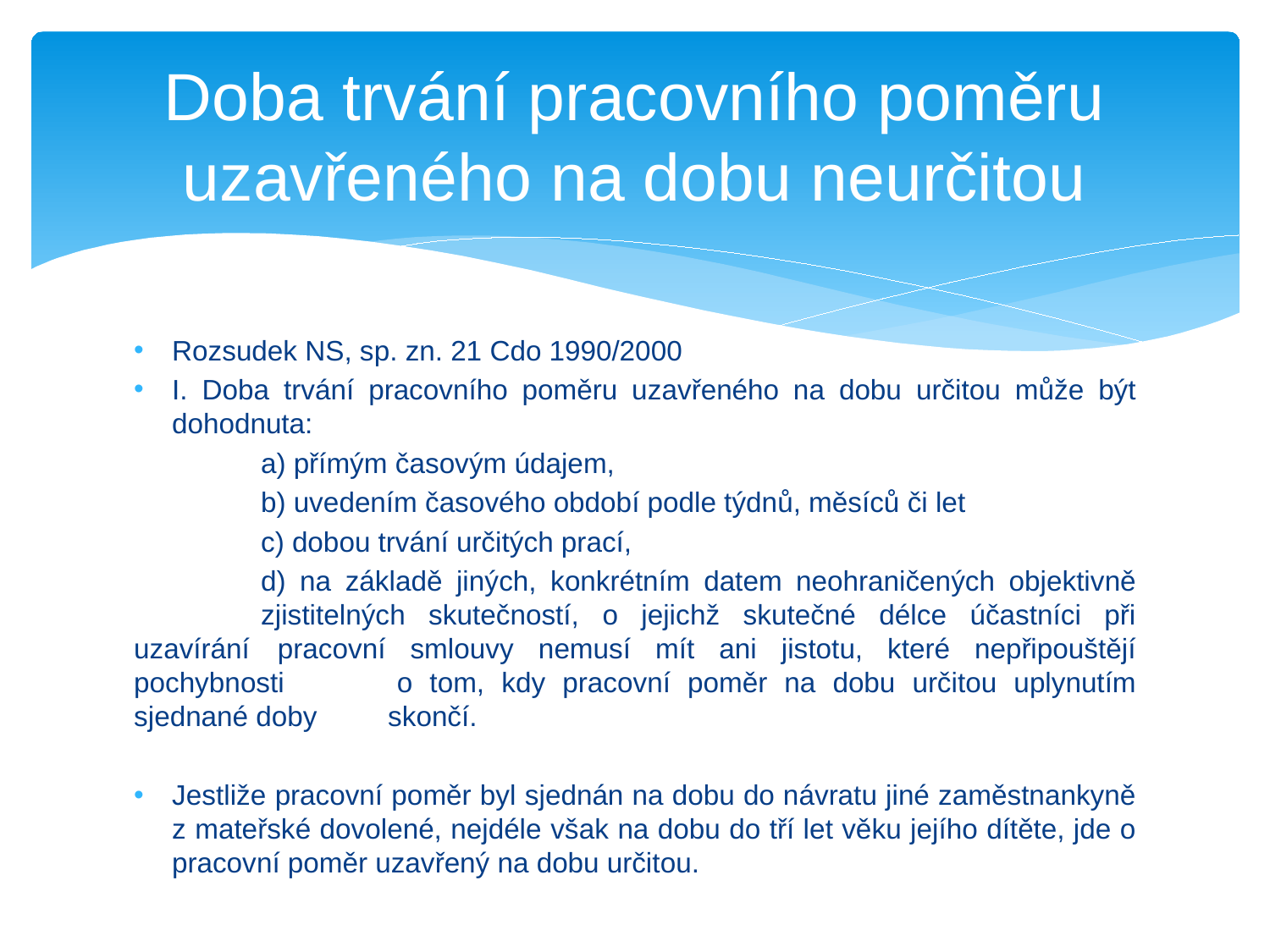

# Doba trvání pracovního poměru uzavřeného na dobu neurčitou
Rozsudek NS, sp. zn. 21 Cdo 1990/2000
I. Doba trvání pracovního poměru uzavřeného na dobu určitou může být dohodnuta:
	a) přímým časovým údajem,
	b) uvedením časového období podle týdnů, měsíců či let
	c) dobou trvání určitých prací,
	d) na základě jiných, konkrétním datem neohraničených objektivně 	zjistitelných skutečností, o jejichž skutečné délce účastníci při uzavírání 	pracovní smlouvy nemusí mít ani jistotu, které nepřipouštějí pochybnosti 	o tom, kdy pracovní poměr na dobu určitou uplynutím sjednané doby 	skončí.

Jestliže pracovní poměr byl sjednán na dobu do návratu jiné zaměstnankyně z mateřské dovolené, nejdéle však na dobu do tří let věku jejího dítěte, jde o pracovní poměr uzavřený na dobu určitou.